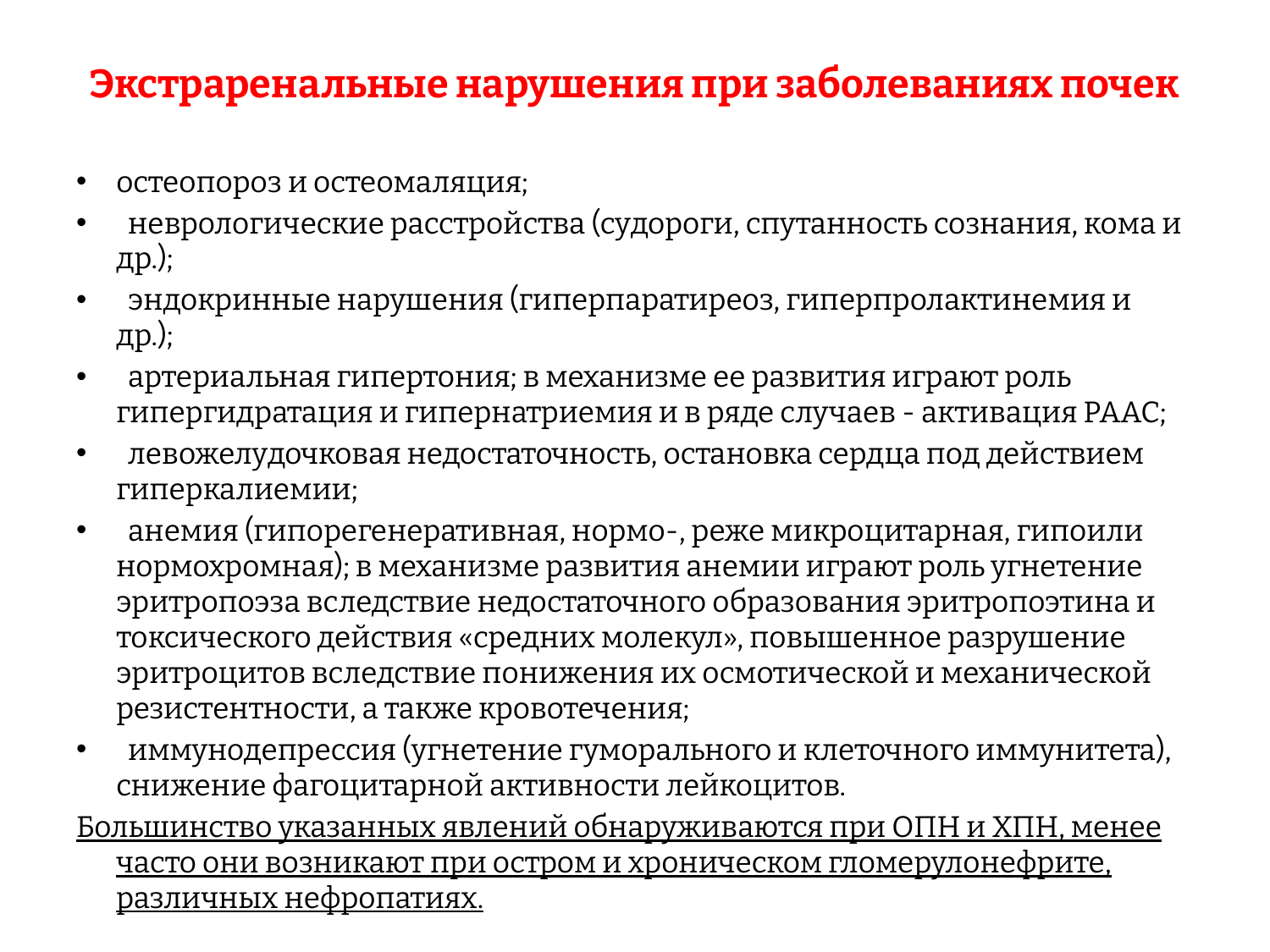

# Экстраренальные нарушения при заболеваниях почек
остеопороз и остеомаляция;
  неврологические расстройства (судороги, спутанность сознания, кома и др.);
  эндокринные нарушения (гиперпаратиреоз, гиперпролактинемия и др.);
  артериальная гипертония; в механизме ее развития играют роль гипергидратация и гипернатриемия и в ряде случаев - активация РААС;
  левожелудочковая недостаточность, остановка сердца под действием гиперкалиемии;
  анемия (гипорегенеративная, нормо-, реже микроцитарная, гипоили нормохромная); в механизме развития анемии играют роль угнетение эритропоэза вследствие недостаточного образования эритропоэтина и токсического действия «средних молекул», повышенное разрушение эритроцитов вследствие понижения их осмотической и механической резистентности, а также кровотечения;
  иммунодепрессия (угнетение гуморального и клеточного иммунитета), снижение фагоцитарной активности лейкоцитов.
Большинство указанных явлений обнаруживаются при ОПН и ХПН, менее часто они возникают при остром и хроническом гломерулонефрите, различных нефропатиях.